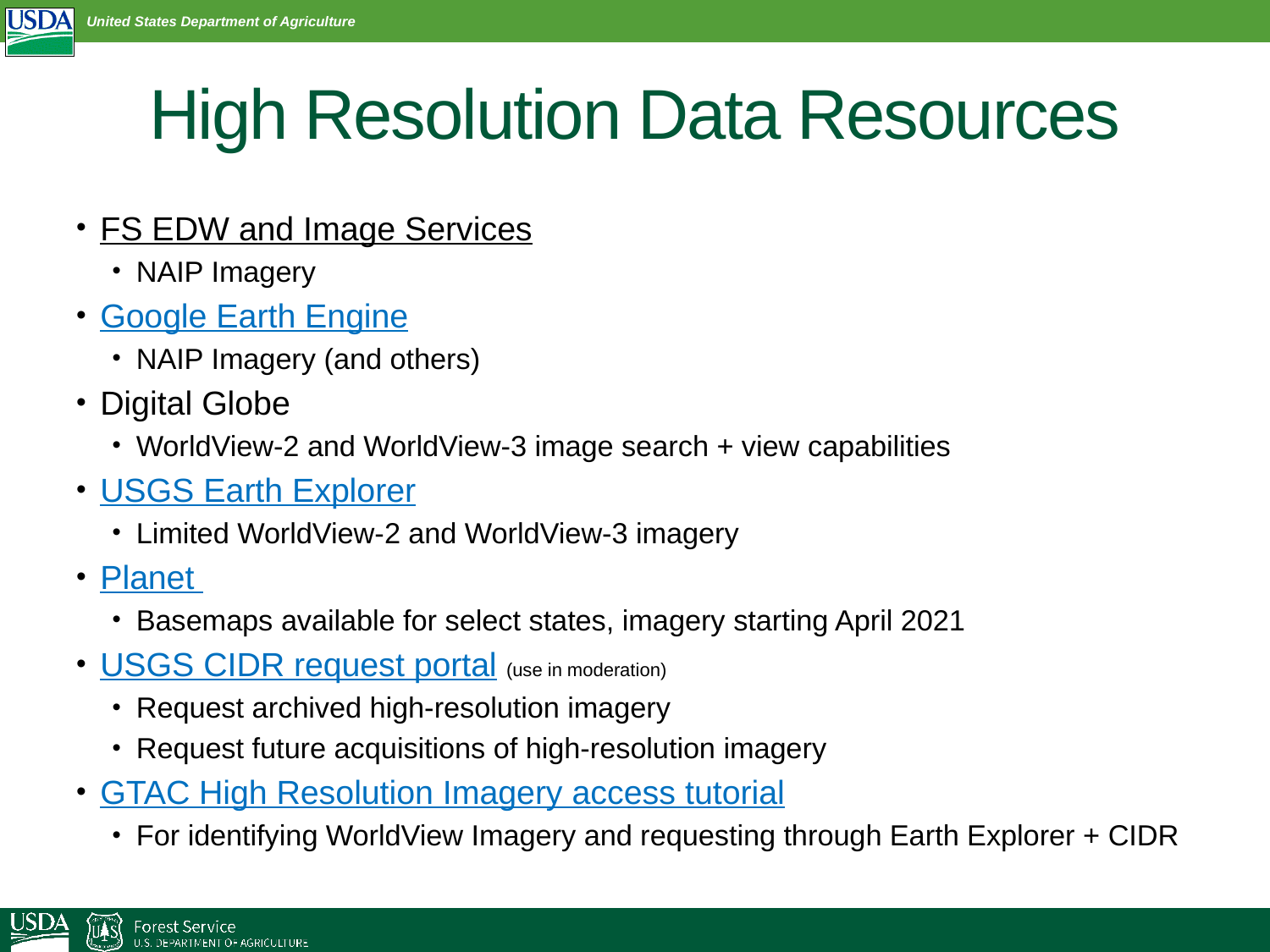

# High Resolution Data Resources
FS EDW and Image Services
NAIP Imagery
Google Earth Engine
NAIP Imagery (and others)
Digital Globe
WorldView-2 and WorldView-3 image search + view capabilities
USGS Earth Explorer
Limited WorldView-2 and WorldView-3 imagery
Planet
Basemaps available for select states, imagery starting April 2021
USGS CIDR request portal (use in moderation)
Request archived high-resolution imagery
Request future acquisitions of high-resolution imagery
GTAC High Resolution Imagery access tutorial
For identifying WorldView Imagery and requesting through Earth Explorer + CIDR